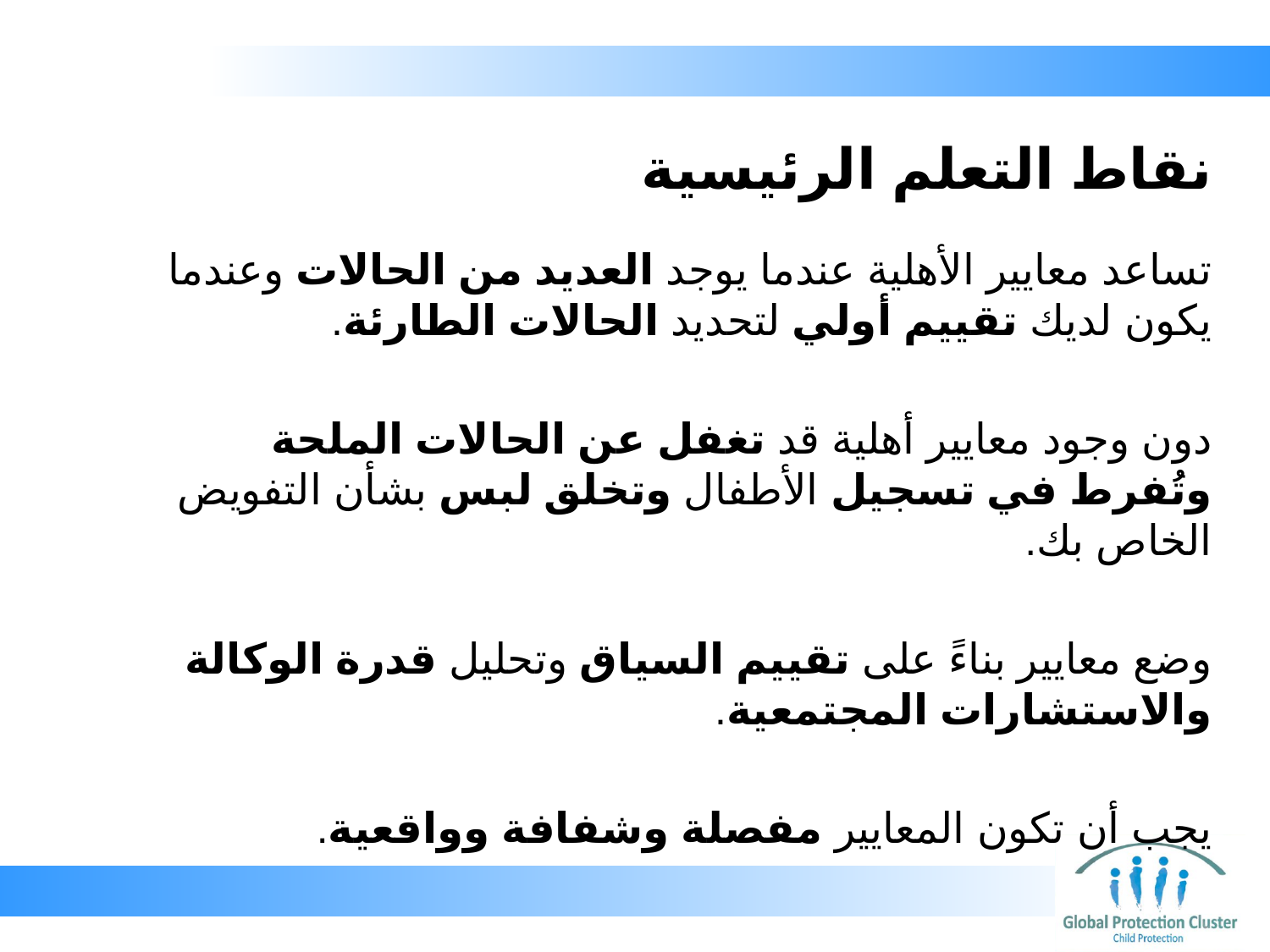

# نقاط التعلم الرئيسية
تساعد معايير الأهلية عندما يوجد العديد من الحالات وعندما يكون لديك تقييم أولي لتحديد الحالات الطارئة.

دون وجود معايير أهلية قد تغفل عن الحالات الملحة وتُفرط في تسجيل الأطفال وتخلق لبس بشأن التفويض الخاص بك.

وضع معايير بناءً على تقييم السياق وتحليل قدرة الوكالة والاستشارات المجتمعية.

يجب أن تكون المعايير مفصلة وشفافة وواقعية.